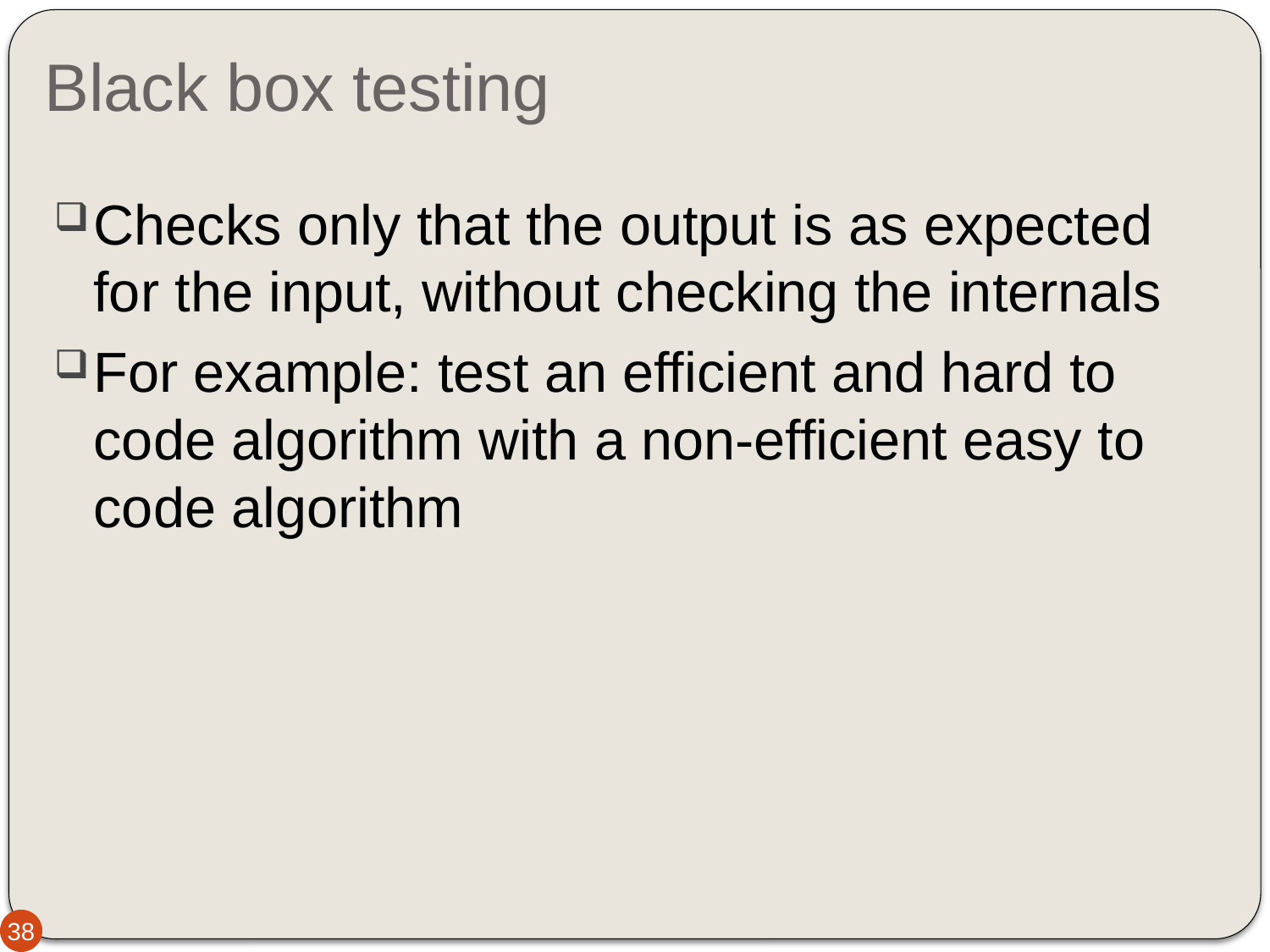

# Black box testing
Checks only that the output is as expected for the input, without checking the internals
For example: test an efficient and hard to code algorithm with a non-efficient easy to code algorithm

38